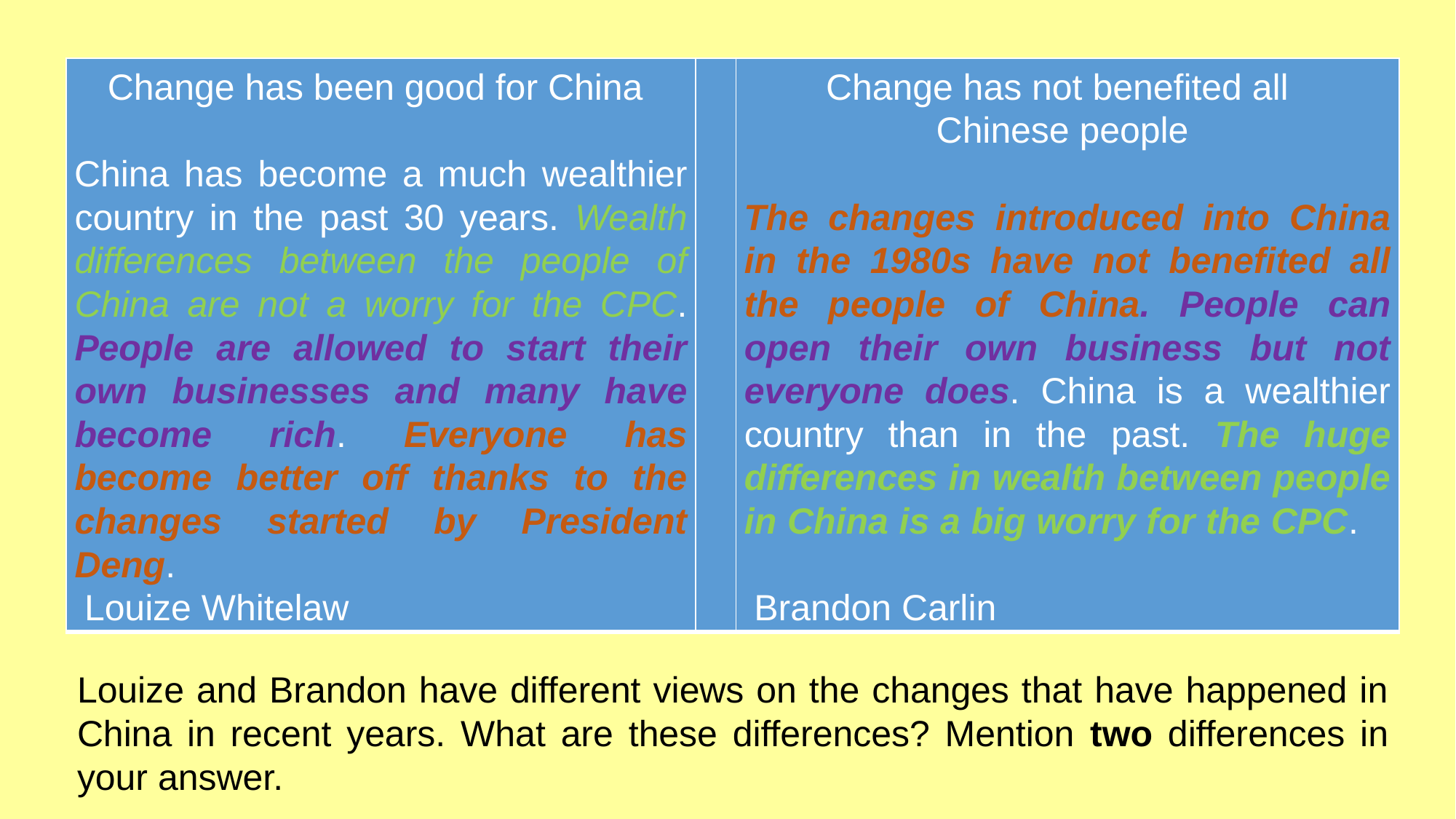

| Change has been good for China China has become a much wealthier country in the past 30 years. Wealth differences between the people of China are not a worry for the CPC. People are allowed to start their own businesses and many have become rich. Everyone has become better off thanks to the changes started by President Deng. Louize Whitelaw |  | Change has not benefited all Chinese people The changes introduced into China in the 1980s have not benefited all the people of China. People can open their own business but not everyone does. China is a wealthier country than in the past. The huge differences in wealth between people in China is a big worry for the CPC. Brandon Carlin |
| --- | --- | --- |

Louize and Brandon have different views on the changes that have happened in China in recent years. What are these differences? Mention two differences in your answer.